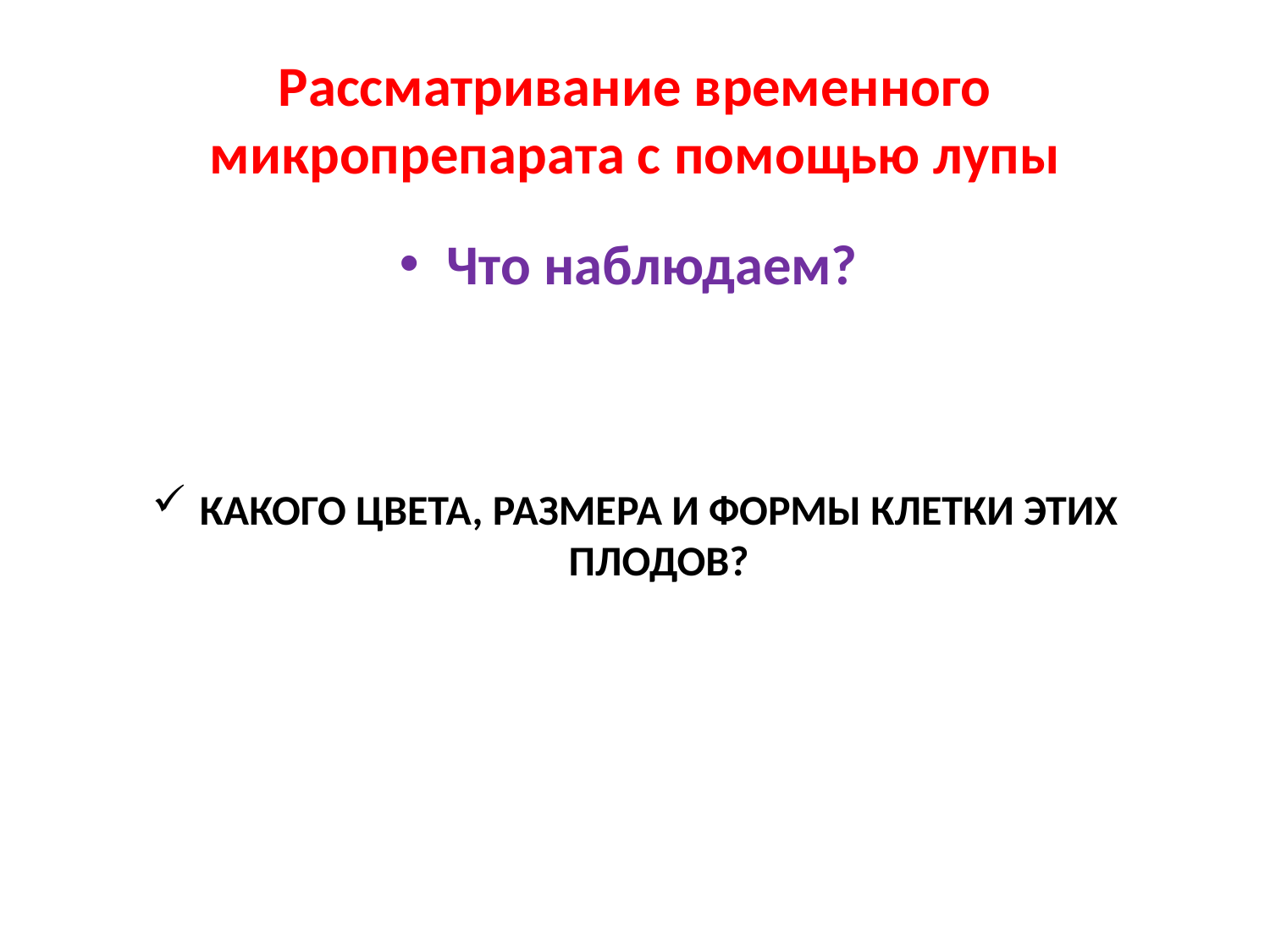

# Рассматривание временного микропрепарата с помощью лупы
Что наблюдаем?

КАКОГО ЦВЕТА, РАЗМЕРА И ФОРМЫ КЛЕТКИ ЭТИХ ПЛОДОВ?